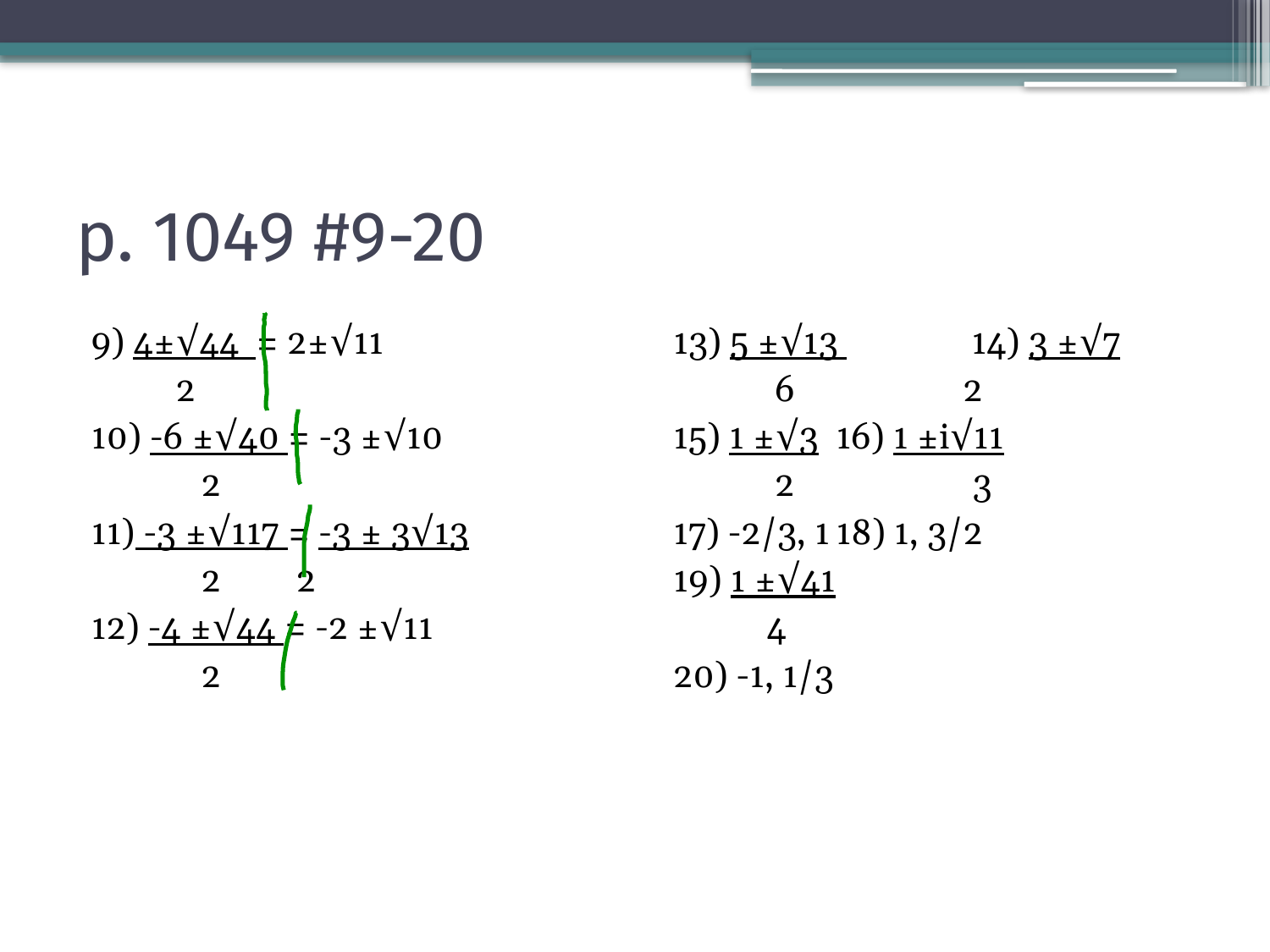

# p. 1049 #9-20
9) 4±√44  = 2±√11
          2
10) -6 ±√40 = -3 ±√10
             2
11) -3 ±√117 = -3 ± 3√13
             2	     2
12) -4 ±√44 = -2 ±√11
             2

13) 5 ±√13 	 14) 3 ±√7
            6		2
15) 1 ±√3	16) 1 ±i√11
            2                     3
17) -2/3, 1	18) 1, 3/2
19) 1 ±√41
           4
20) -1, 1/3